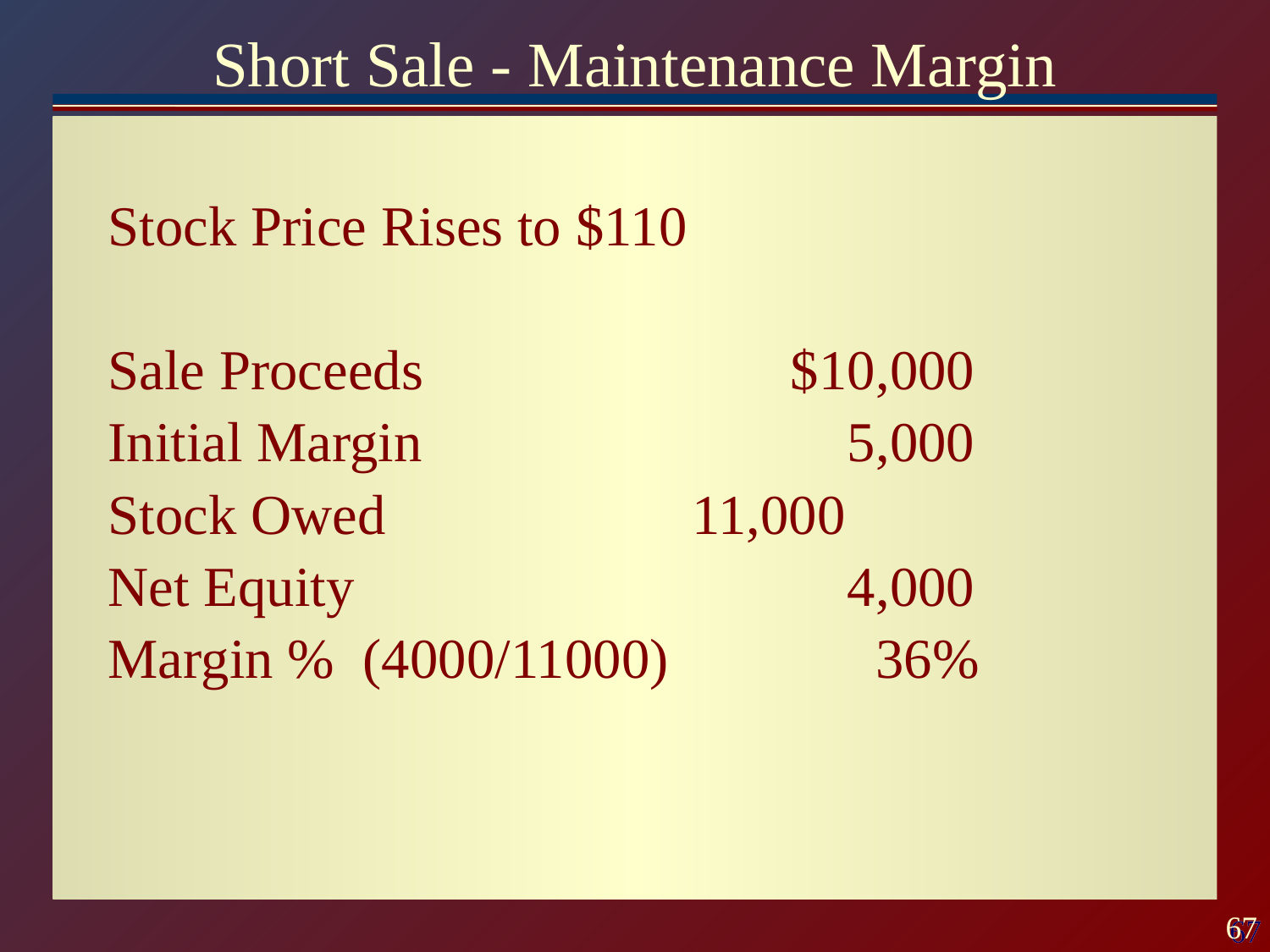

# Short Sale - Maintenance Margin
Stock Price Rises to $110

Sale Proceeds			$10,000
Initial Margin			    5,000
Stock Owed			  11,000
Net Equity			    	    4,000
Margin %  (4000/11000)	      36%